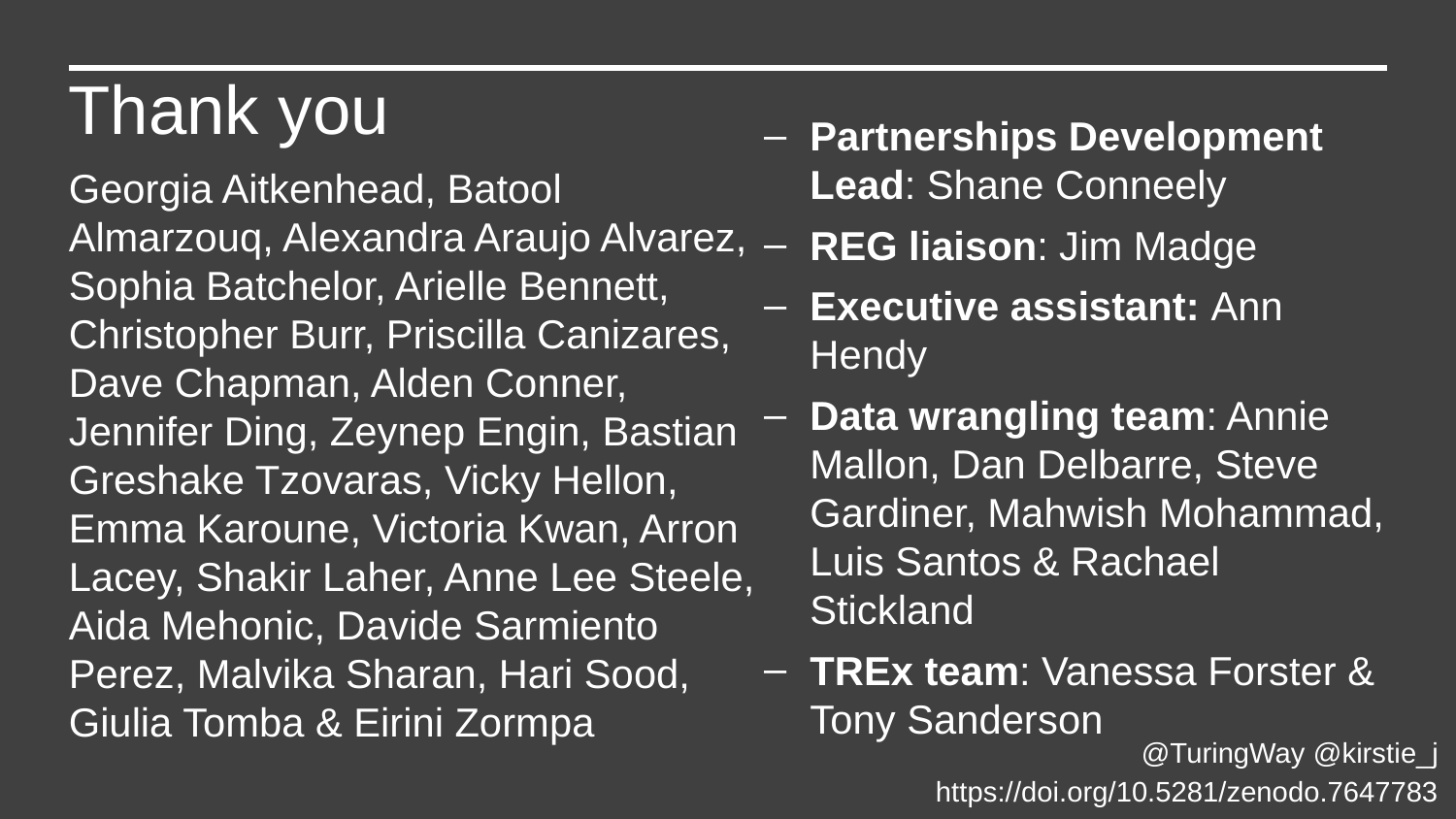

Thank you

Partnerships Development Lead: Shane Conneely
REG liaison: Jim Madge
Executive assistant: Ann Hendy
Data wrangling team: Annie Mallon, Dan Delbarre, Steve Gardiner, Mahwish Mohammad, Luis Santos & Rachael Stickland
TREx team: Vanessa Forster & Tony Sanderson
Georgia Aitkenhead, Batool Almarzouq, Alexandra Araujo Alvarez, Sophia Batchelor, Arielle Bennett, Christopher Burr, Priscilla Canizares, Dave Chapman, Alden Conner, Jennifer Ding, Zeynep Engin, Bastian Greshake Tzovaras, Vicky Hellon, Emma Karoune, Victoria Kwan, Arron Lacey, Shakir Laher, Anne Lee Steele, Aida Mehonic, Davide Sarmiento Perez, Malvika Sharan, Hari Sood, Giulia Tomba & Eirini Zormpa
@TuringWay @kirstie_j
https://doi.org/10.5281/zenodo.7647783